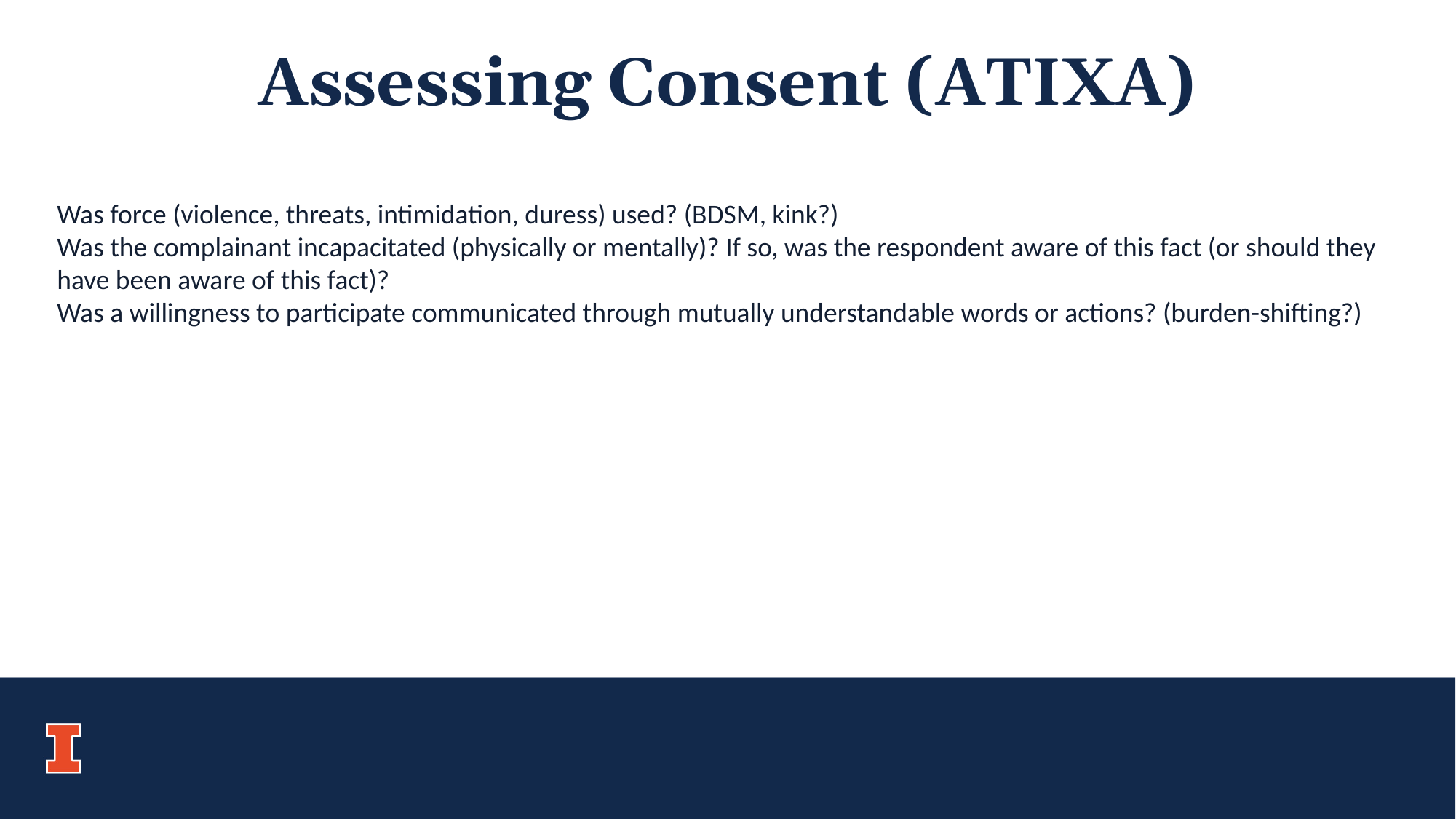

Assessing Consent (ATIXA)
Was force (violence, threats, intimidation, duress) used? (BDSM, kink?)
Was the complainant incapacitated (physically or mentally)? If so, was the respondent aware of this fact (or should they have been aware of this fact)?
Was a willingness to participate communicated through mutually understandable words or actions? (burden-shifting?)